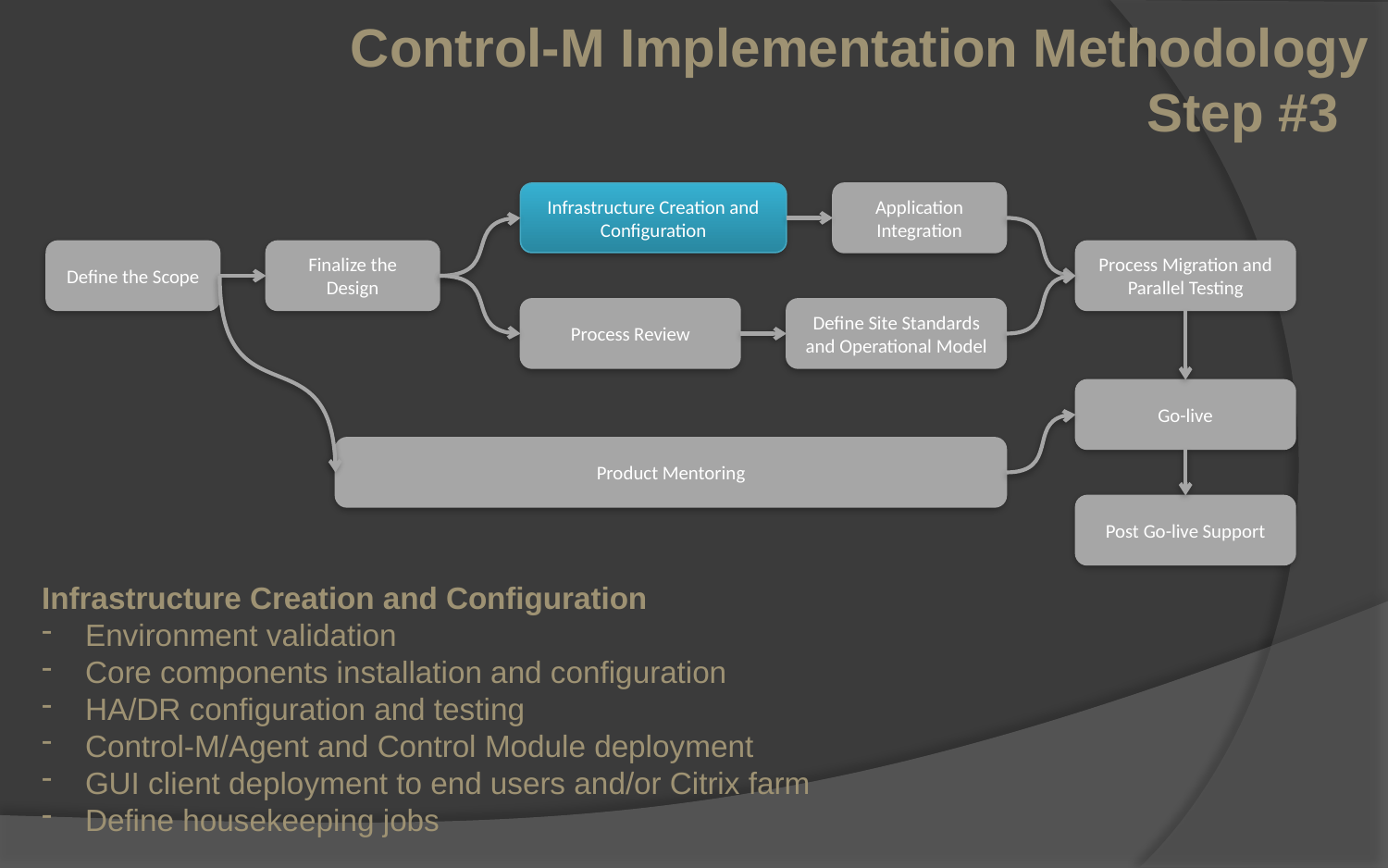

Control-M Implementation Methodology
Step #3
Infrastructure Creation and Configuration
Application Integration
Define the Scope
Finalize the Design
Process Migration and Parallel Testing
Process Review
Define Site Standards and Operational Model
Go-live
Product Mentoring
Post Go-live Support
Infrastructure Creation and Configuration
Environment validation
Core components installation and configuration
HA/DR configuration and testing
Control-M/Agent and Control Module deployment
GUI client deployment to end users and/or Citrix farm
Define housekeeping jobs